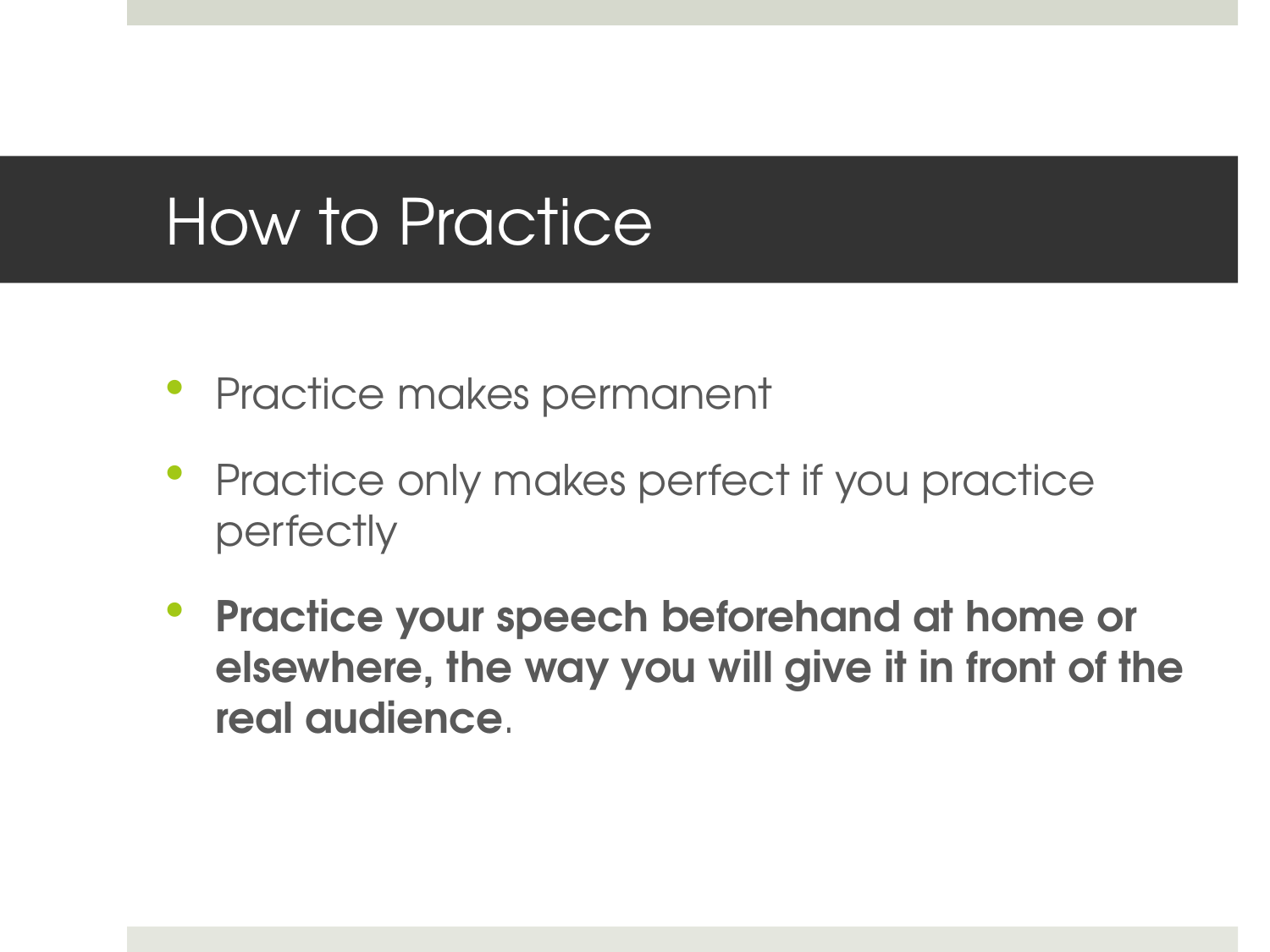

# How to Practice
Practice makes permanent
Practice only makes perfect if you practice perfectly
Practice your speech beforehand at home or elsewhere, the way you will give it in front of the real audience.